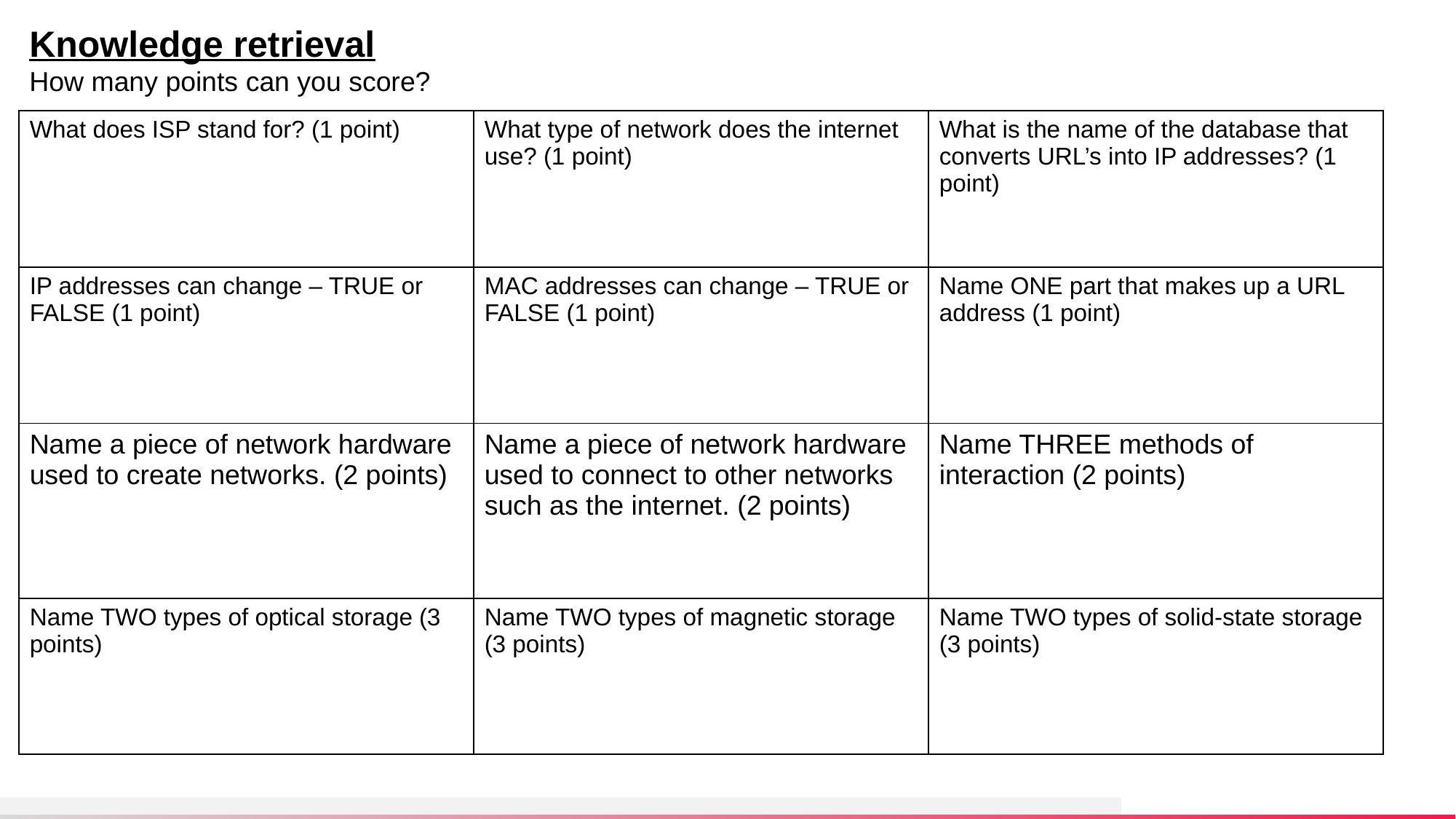

Knowledge retrieval
How many points can you score?
| What does ISP stand for? (1 point) | What type of network does the internet use? (1 point) | What is the name of the database that converts URL’s into IP addresses? (1 point) |
| --- | --- | --- |
| IP addresses can change – TRUE or FALSE (1 point) | MAC addresses can change – TRUE or FALSE (1 point) | Name ONE part that makes up a URL address (1 point) |
| Name a piece of network hardware used to create networks. (2 points) | Name a piece of network hardware used to connect to other networks such as the internet. (2 points) | Name THREE methods of interaction (2 points) |
| Name TWO types of optical storage (3 points) | Name TWO types of magnetic storage (3 points) | Name TWO types of solid-state storage (3 points) |